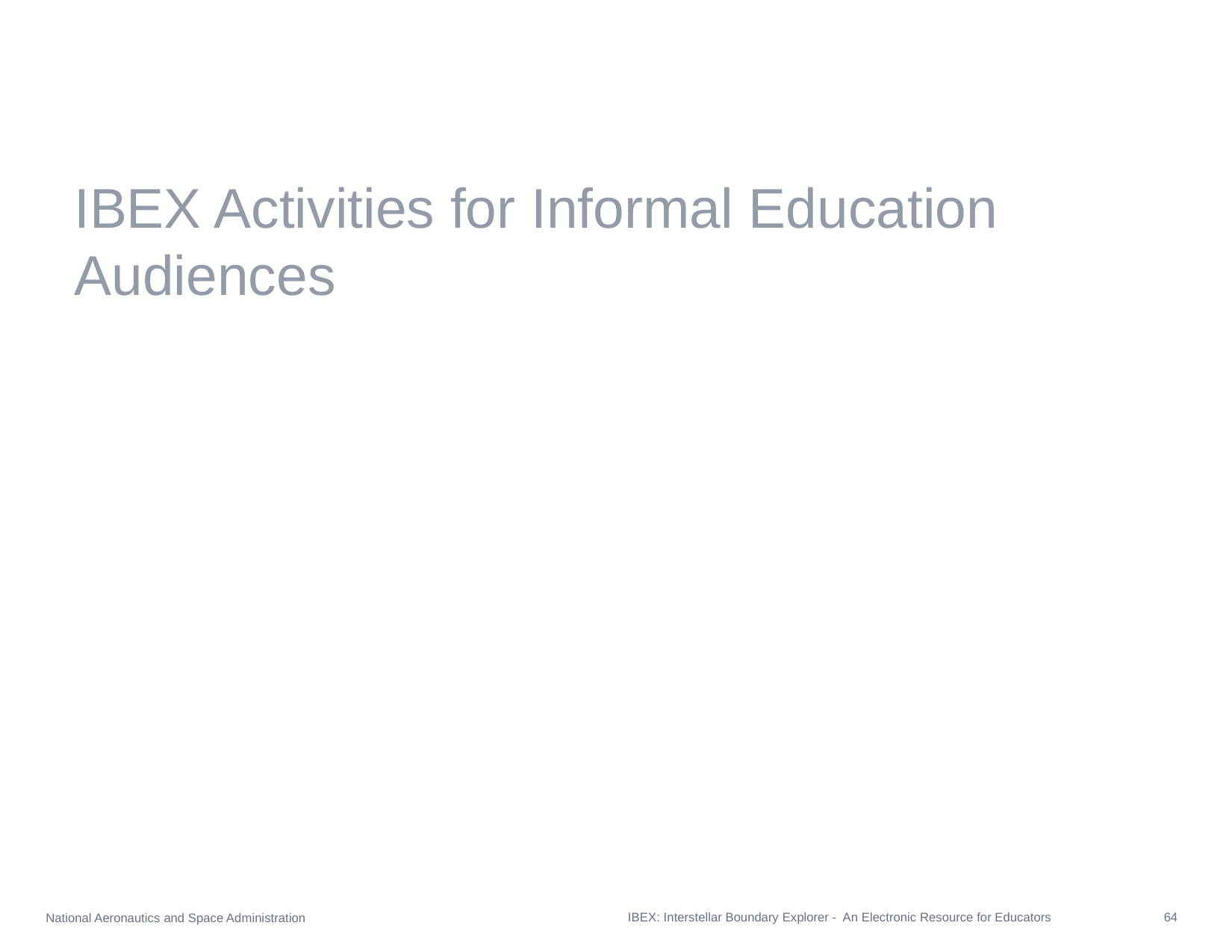

# IBEX Activities for Informal Education Audiences
IBEX: Interstellar Boundary Explorer -  An Electronic Resource for Educators
64